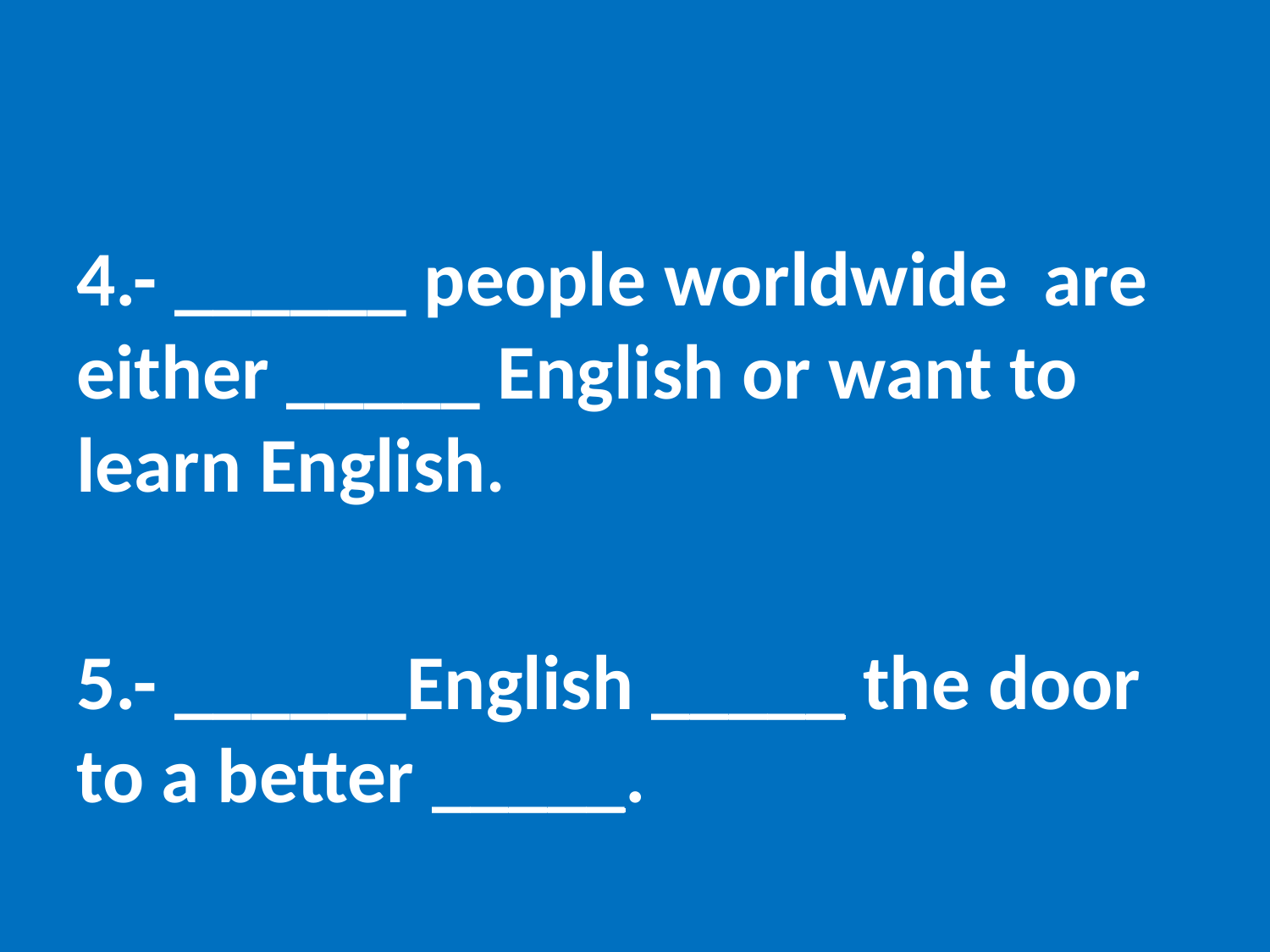

4.- ______ people worldwide  are either _____ English or want to learn English.

5.- ______English _____ the door to a better _____.